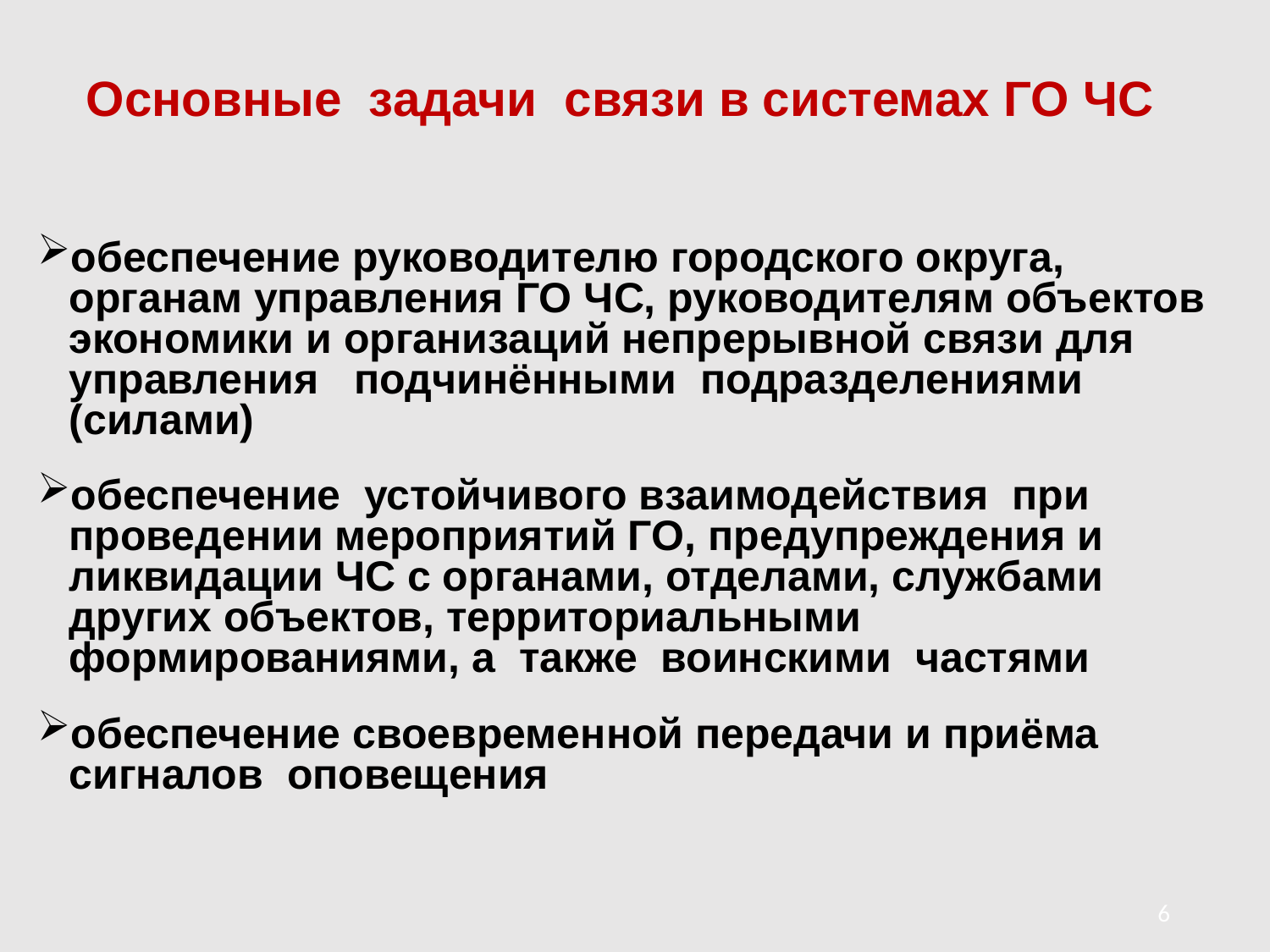

# Основные  задачи  связи в системах ГО ЧС

обеспечение руководителю городского округа, органам управления ГО ЧС, руководителям объектов экономики и организаций непрерывной связи для управления   подчинёнными  подразделениями  (силами)
обеспечение  устойчивого взаимодействия  при  проведении мероприятий ГО, предупреждения и ликвидации ЧС с органами, отделами, службами других объектов, территориальными формированиями, а  также  воинскими  частями
обеспечение своевременной передачи и приёма  сигналов  оповещения
6